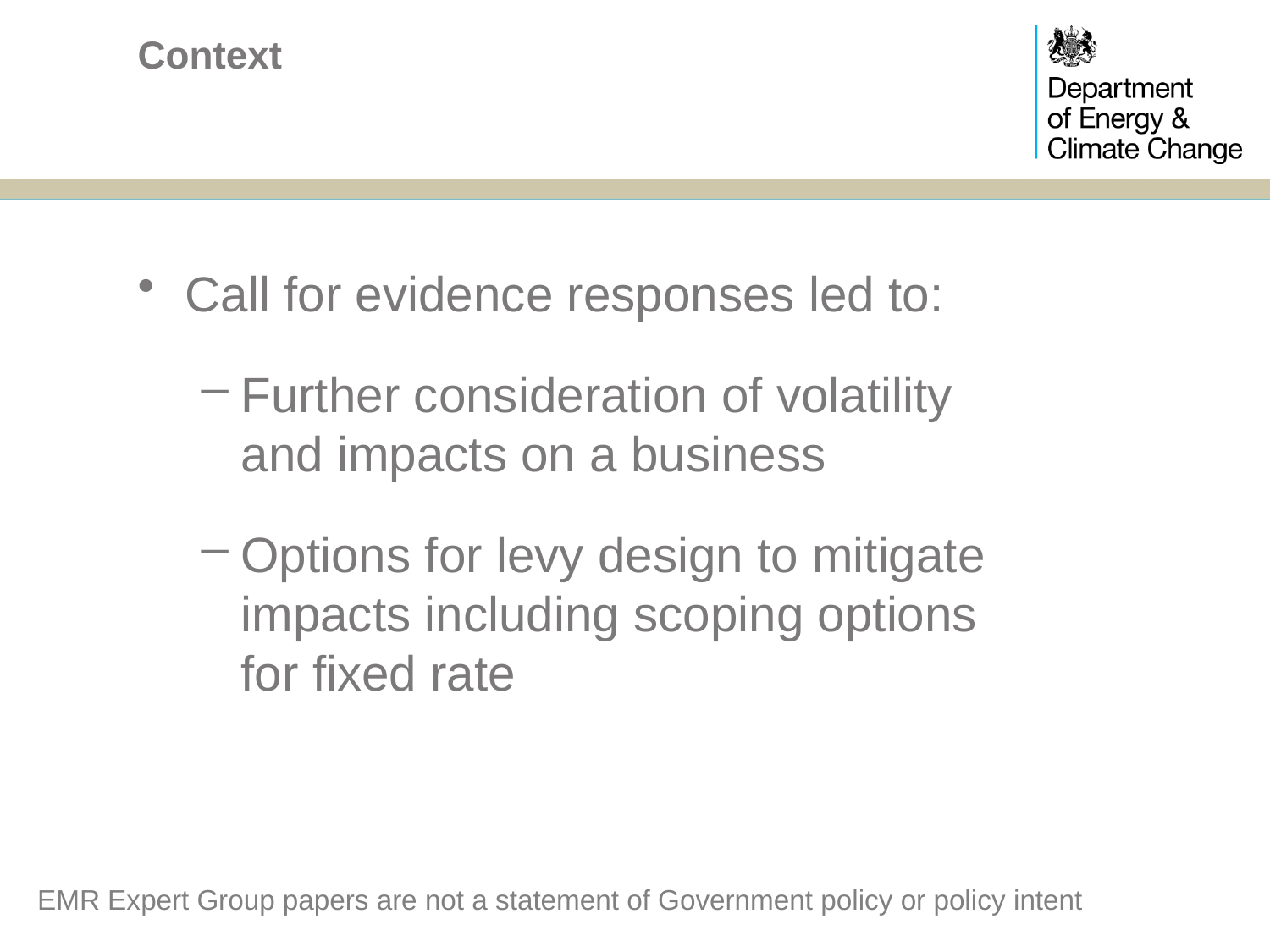

# Context
Call for evidence responses led to:
Further consideration of volatility and impacts on a business
Options for levy design to mitigate impacts including scoping options for fixed rate
EMR Expert Group papers are not a statement of Government policy or policy intent